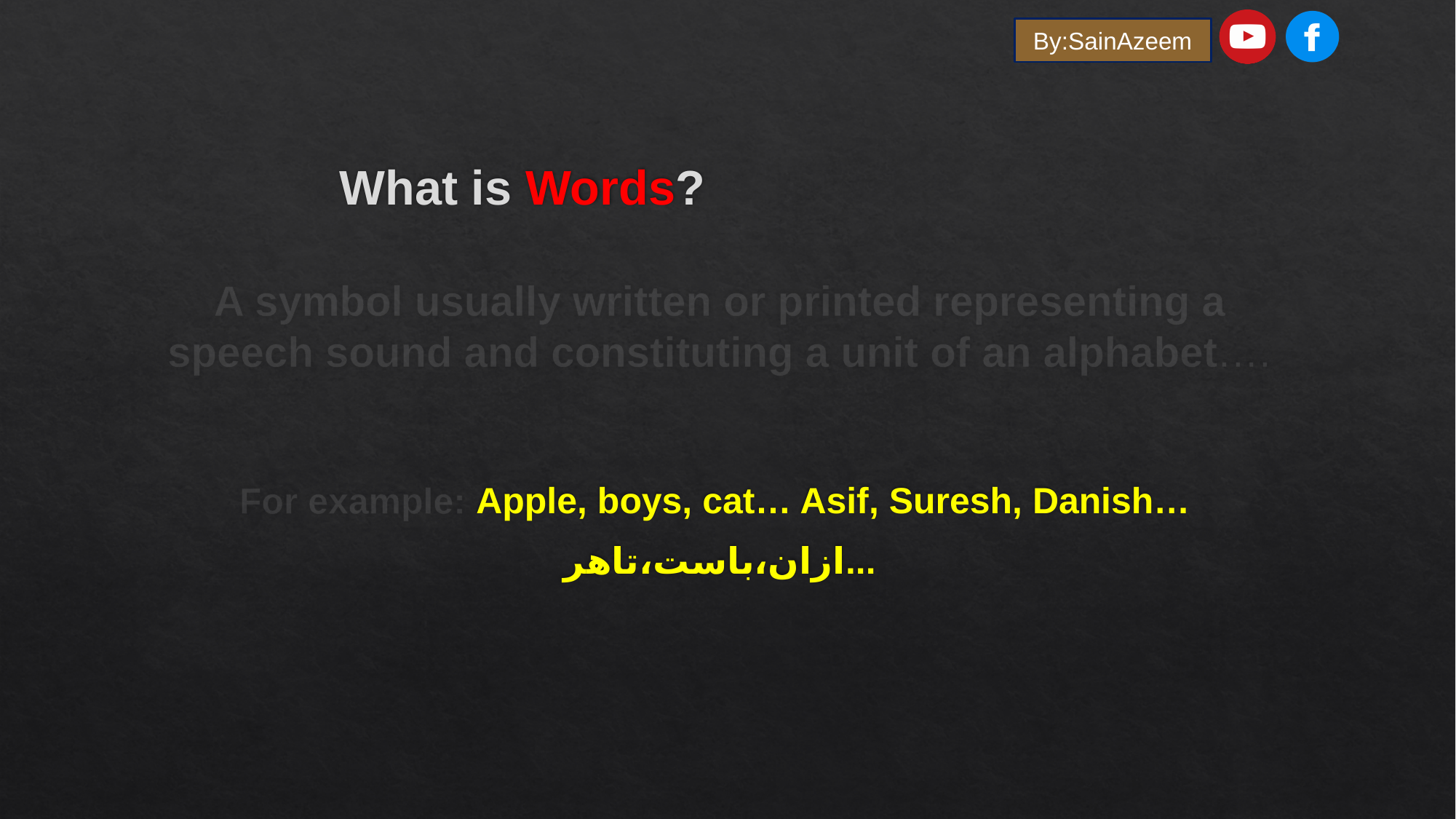

By:SainAzeem
# What is Words?
A symbol usually written or printed representing a speech sound and constituting a unit of an alphabet.…
For example: Apple, boys, cat… Asif, Suresh, Danish…
ازان،باست،تاهر...